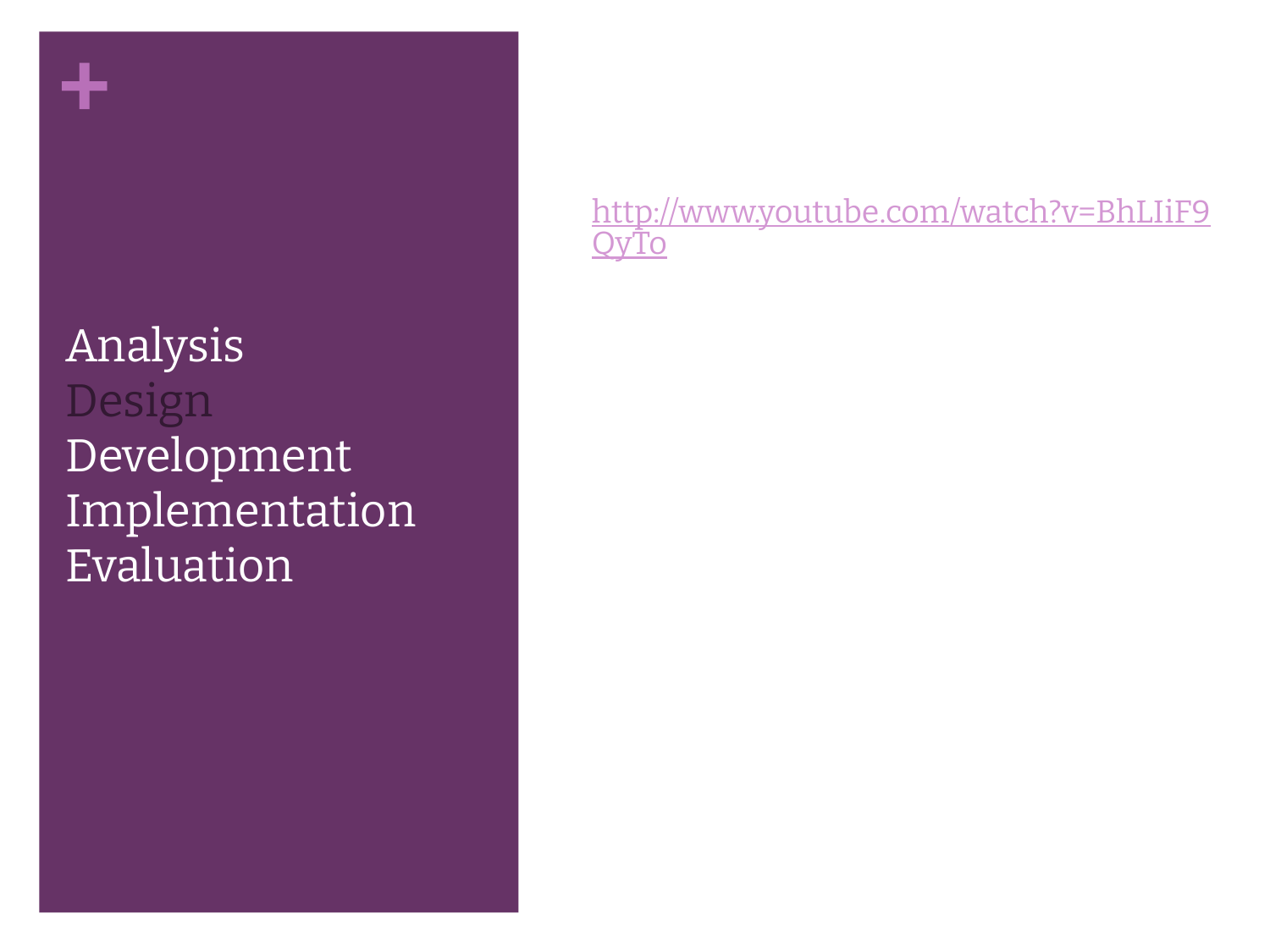

http://www.youtube.com/watch?v=BhLIiF9QyTo
# Analysis Design Development Implementation Evaluation